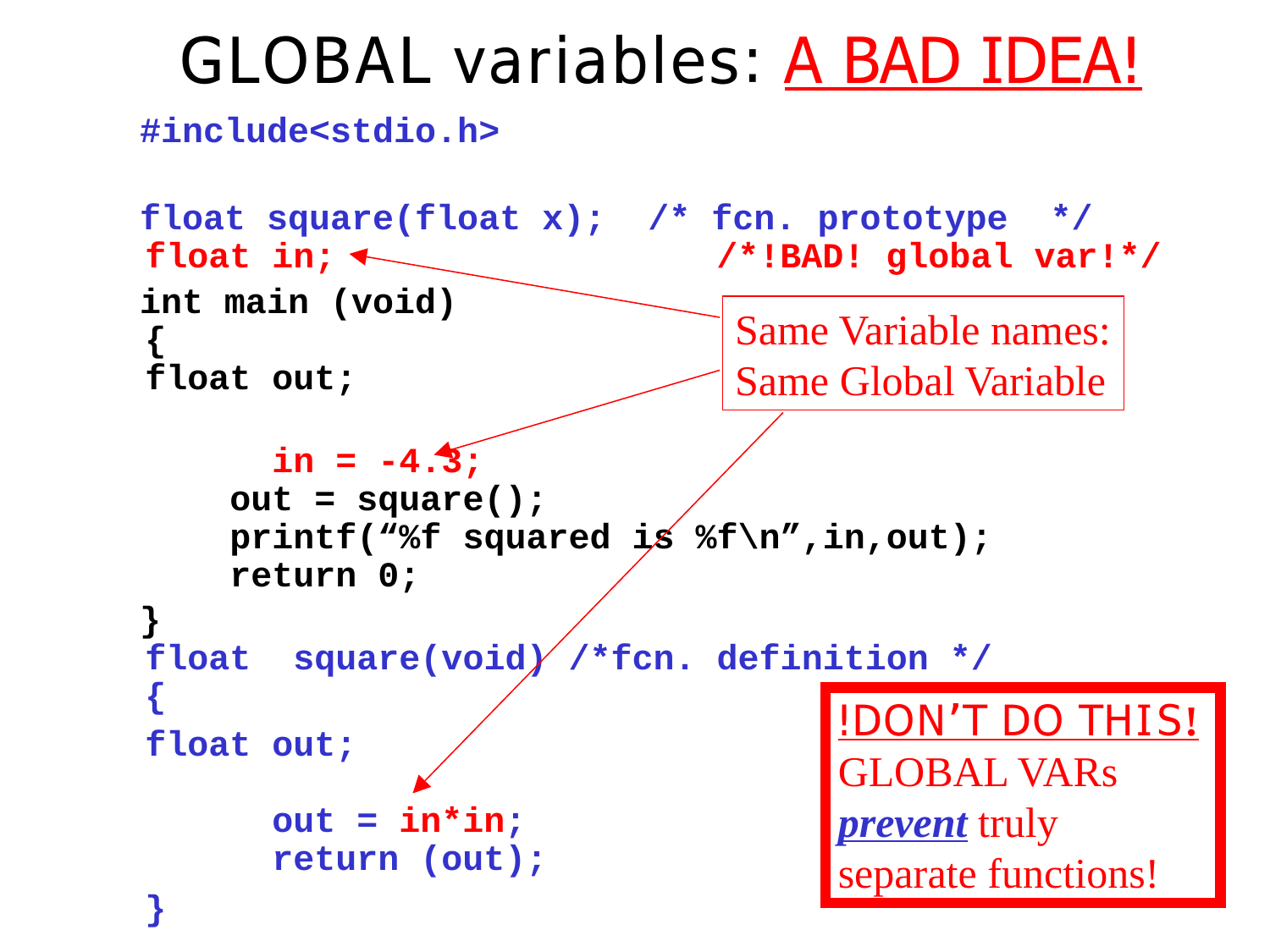

# GLOBAL variables: A BAD IDEA!
  #include<stdio.h>
  float square(float x);  /* fcn. prototype  */
float in;			   /*!BAD! global var!*/
  int main (void)
{
float out;
	in = -4.3;
    out = square();
    printf(“%f squared is %f\n”,in,out);
    return 0;
  }
float  square(void) /*fcn. definition */
{
	float out;
	out = in*in;
	return (out);
}

Same Variable names:
Same Global Variable

!DON’T DO THIS!
GLOBAL VARs prevent truly separate functions!